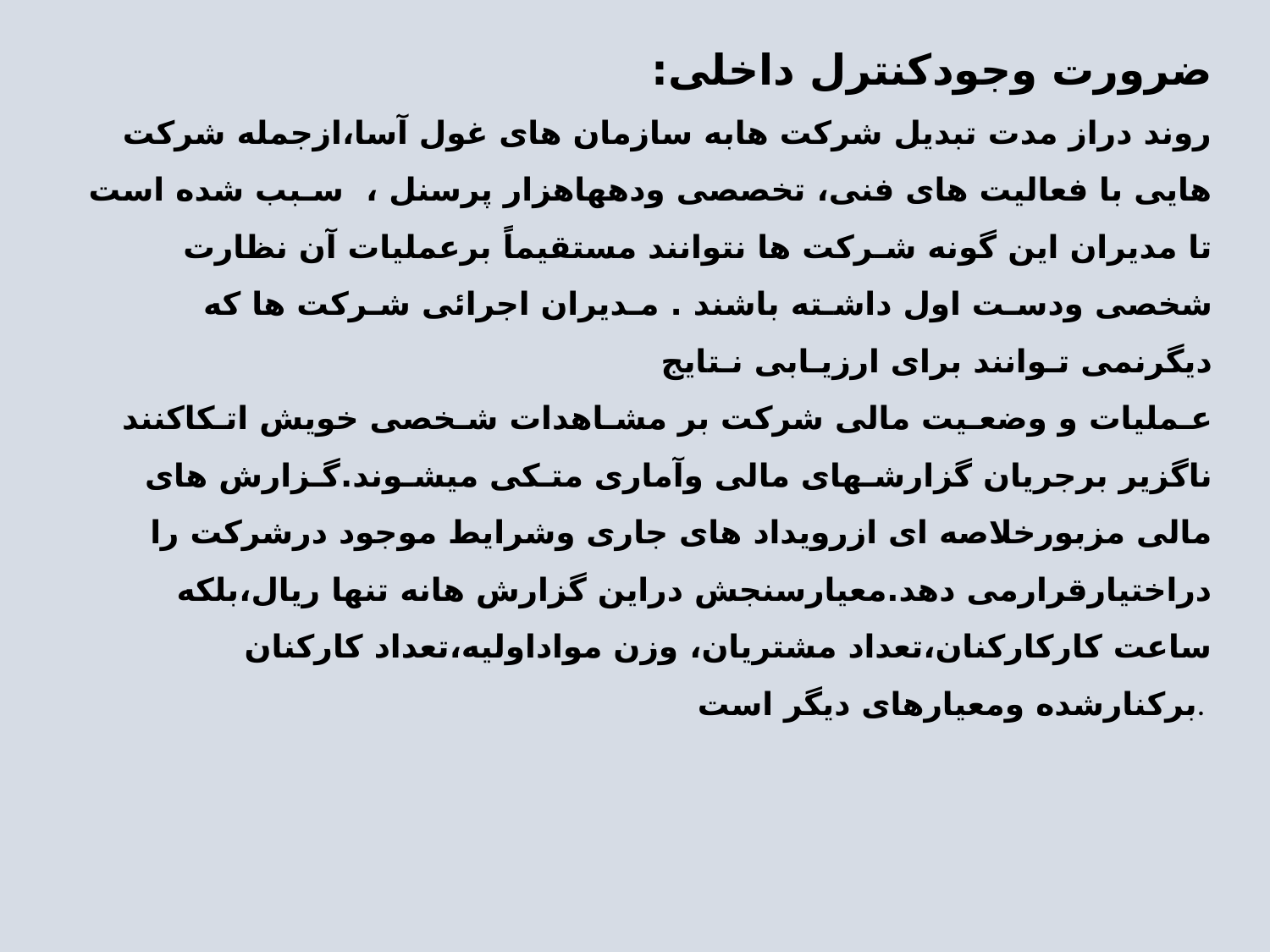

# ضرورت وجودکنترل داخلی: روند دراز مدت تبدیل شرکت هابه سازمان های غول آسا،ازجمله شرکت هایی با فعالیت های فنی، تخصصی ودههاهزار پرسنل ،  سـبب شده است تا مدیران این گونه شـرکت ها نتوانند مستقیماً برعملیات آن نظارت شخصی ودسـت اول داشـته باشند . مـدیران اجرائی شـرکت ها که دیگرنمی تـوانند برای ارزیـابی نـتایج عـملیات و وضعـیت مالی شرکت بر مشـاهدات شـخصی خویش اتـکاکنند ناگزیر برجریان گزارشـهای مالی وآماری متـکی میشـوند.گـزارش های مالی مزبورخلاصه ای ازرویداد های جاری وشرایط موجود درشرکت را دراختیارقرارمی دهد.معیارسنجش دراین گزارش هانه تنها ريال،بلکه ساعت کارکارکنان،تعداد مشتریان، وزن مواداولیه،تعداد کارکنان برکنارشده ومعیارهای دیگر است.